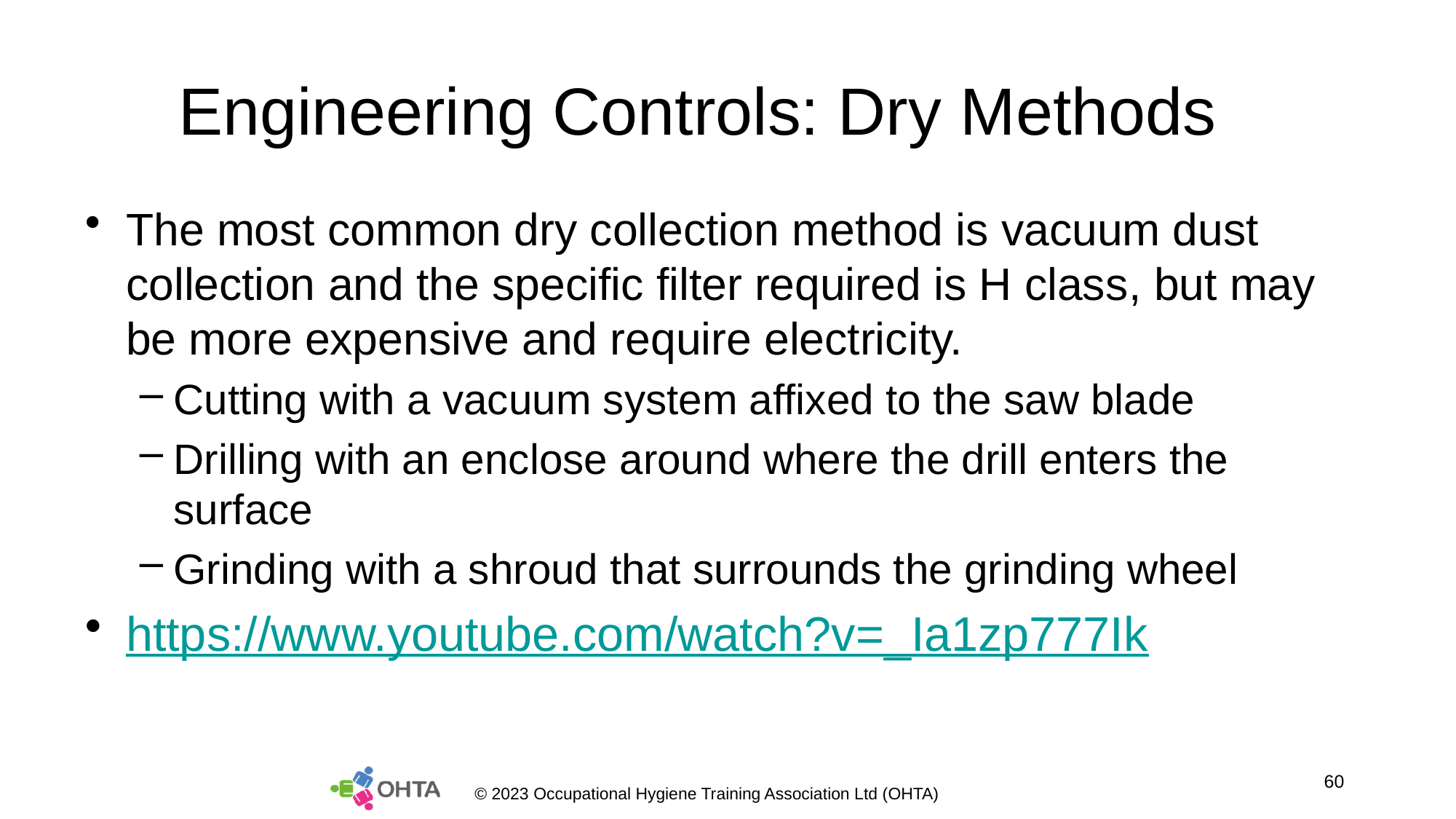

# Engineering Controls: Dry Methods
The most common dry collection method is vacuum dust collection and the specific filter required is H class, but may be more expensive and require electricity.
Cutting with a vacuum system affixed to the saw blade
Drilling with an enclose around where the drill enters the surface
Grinding with a shroud that surrounds the grinding wheel
https://www.youtube.com/watch?v=_Ia1zp777Ik
60